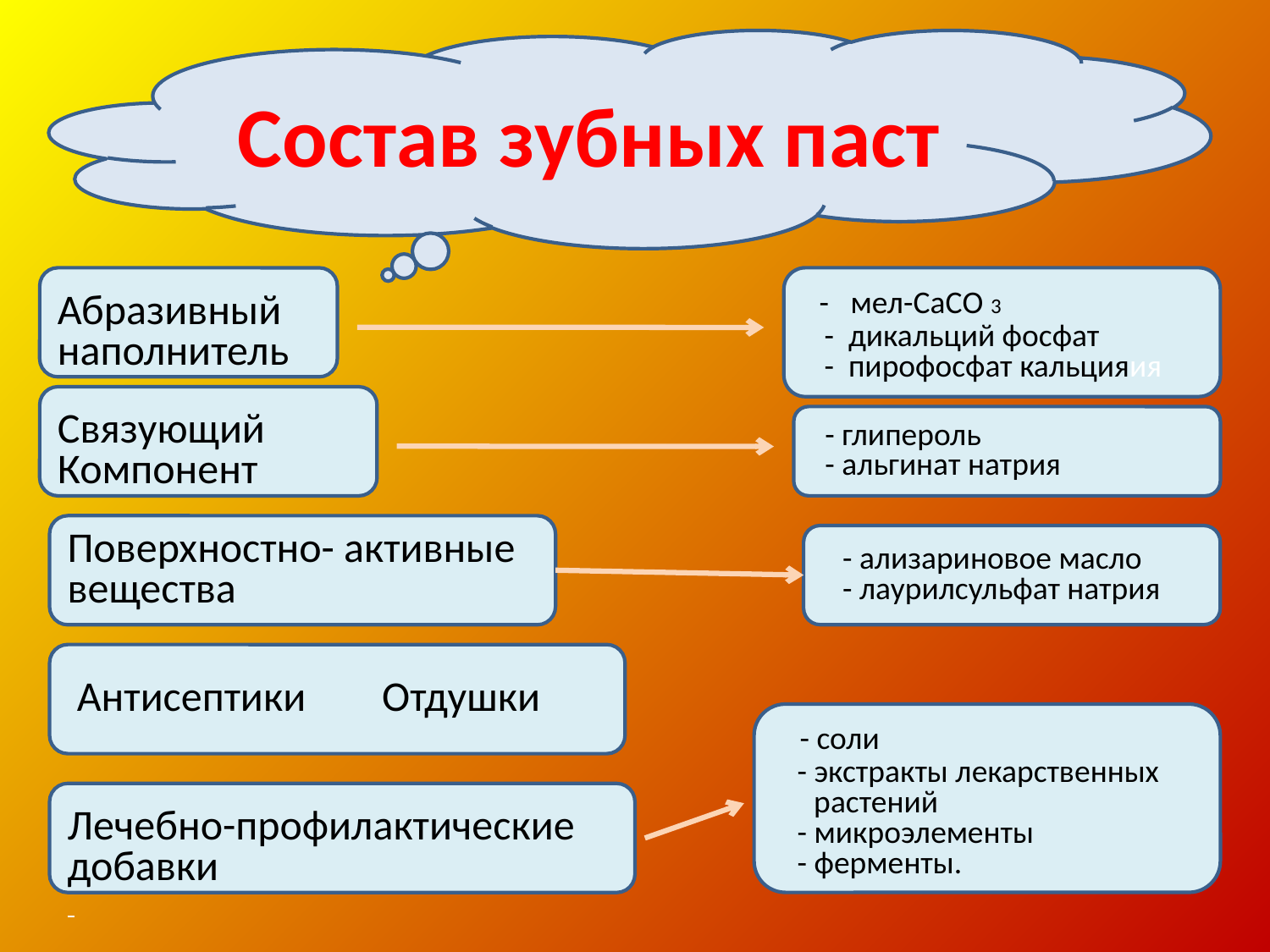

Состав зубных паст

Абразивный
наполнитель

  -   мел-CaCО 3
   -  дикальций фосфат
   -  пирофосфат кальцияия

Связующий
Компонент

  - глипероль
  - альгинат натрия

Поверхностно- активные вещества

   - ализариновое масло
   - лаурилсульфат натрия
 Антисептики        Отдушки
   - соли
   - экстракты лекарственных растений
   - микроэлементы
   - ферменты.

Лечебно-профилактические
добавки